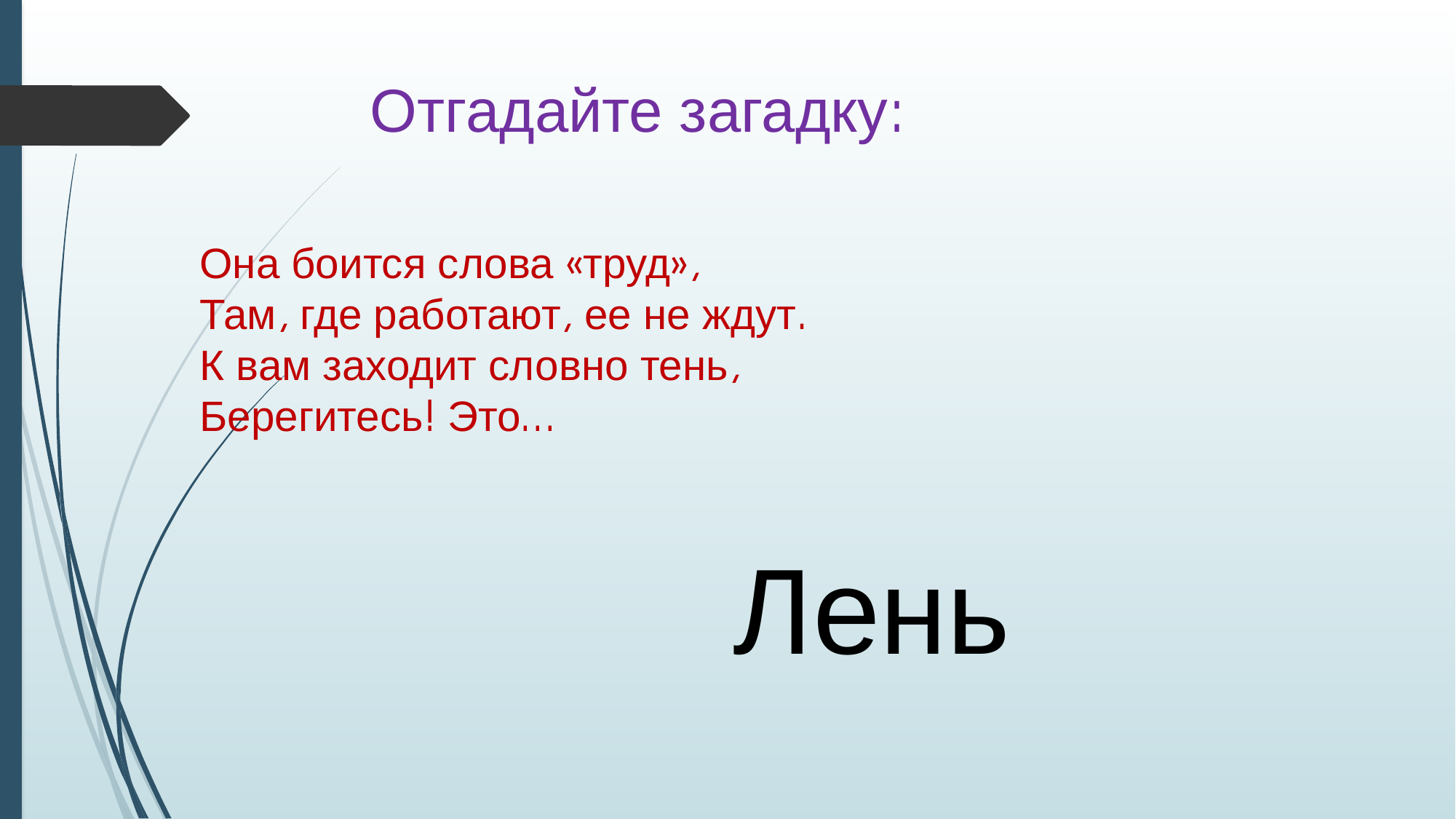

Отгадайте загадку:
Она боится слова «труд»,
Там, где работают, ее не ждут.
К вам заходит словно тень,
Берегитесь! Это…
Лень